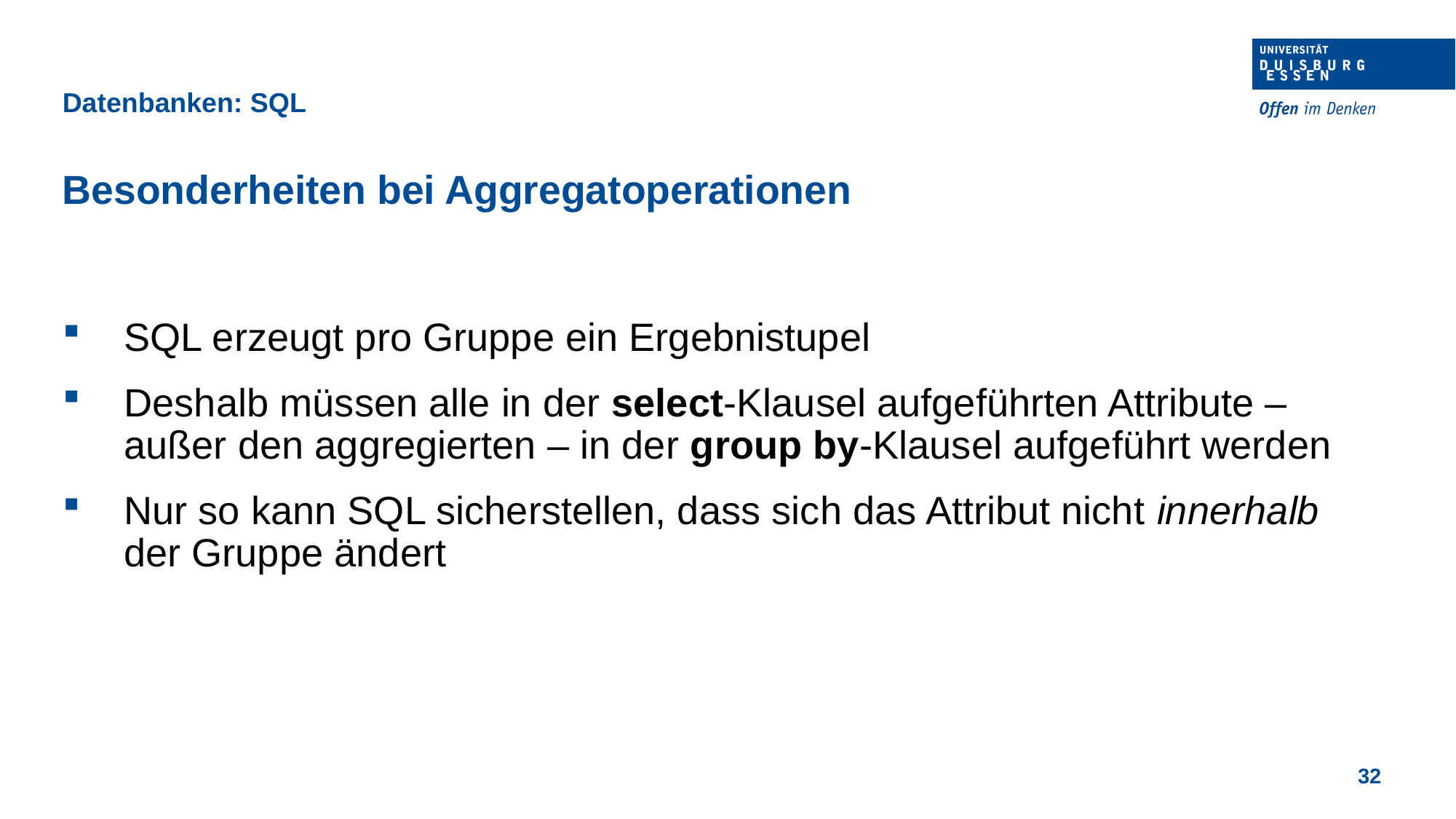

Datenbanken: SQL
Besonderheiten bei Aggregatoperationen
SQL erzeugt pro Gruppe ein Ergebnistupel
Deshalb müssen alle in der select-Klausel aufgeführten Attribute –außer den aggregierten – in der group by-Klausel aufgeführt werden
Nur so kann SQL sicherstellen, dass sich das Attribut nicht innerhalb der Gruppe ändert
32